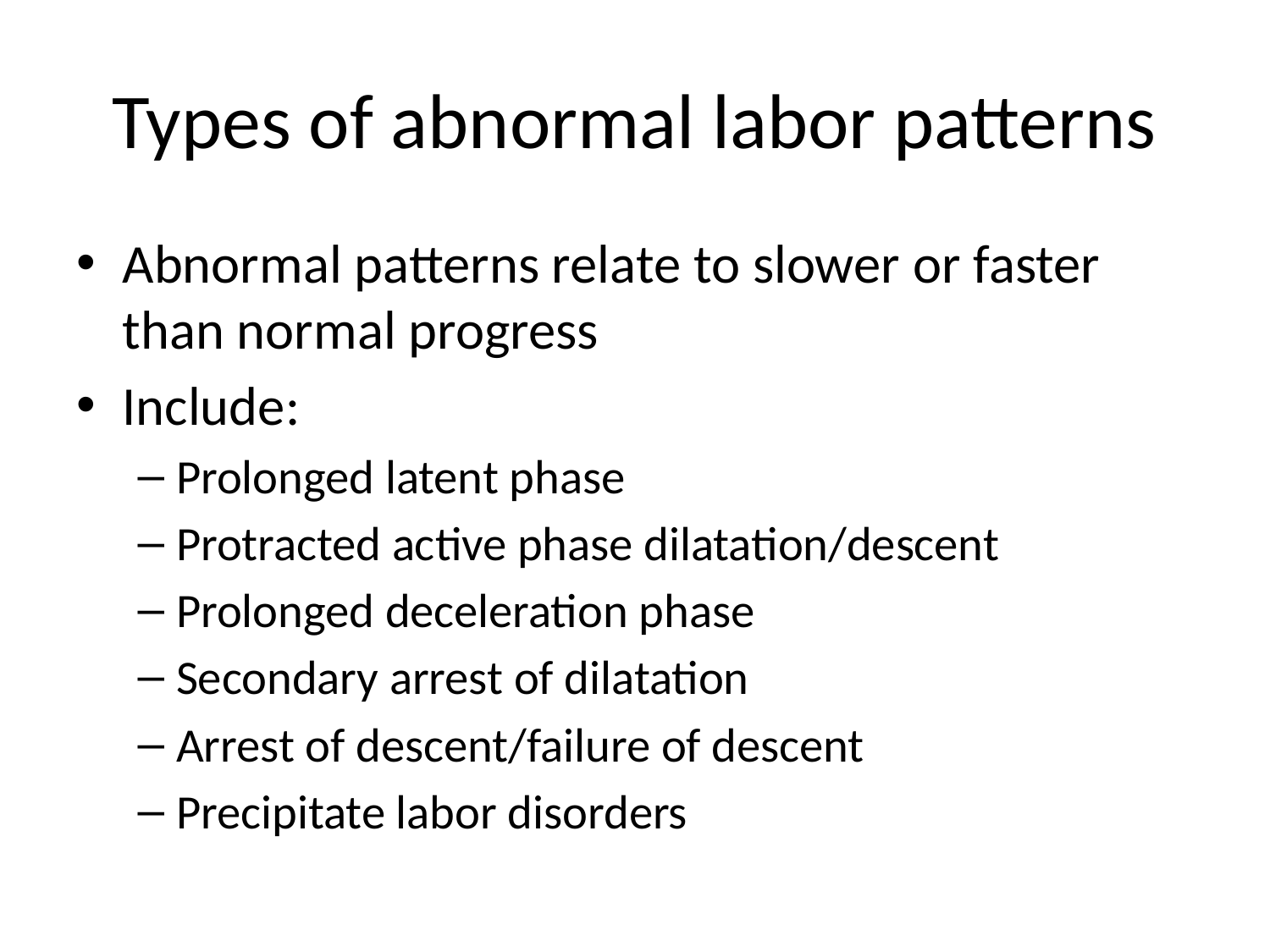

# Types of abnormal labor patterns
Abnormal patterns relate to slower or faster than normal progress
Include:
Prolonged latent phase
Protracted active phase dilatation/descent
Prolonged deceleration phase
Secondary arrest of dilatation
Arrest of descent/failure of descent
Precipitate labor disorders